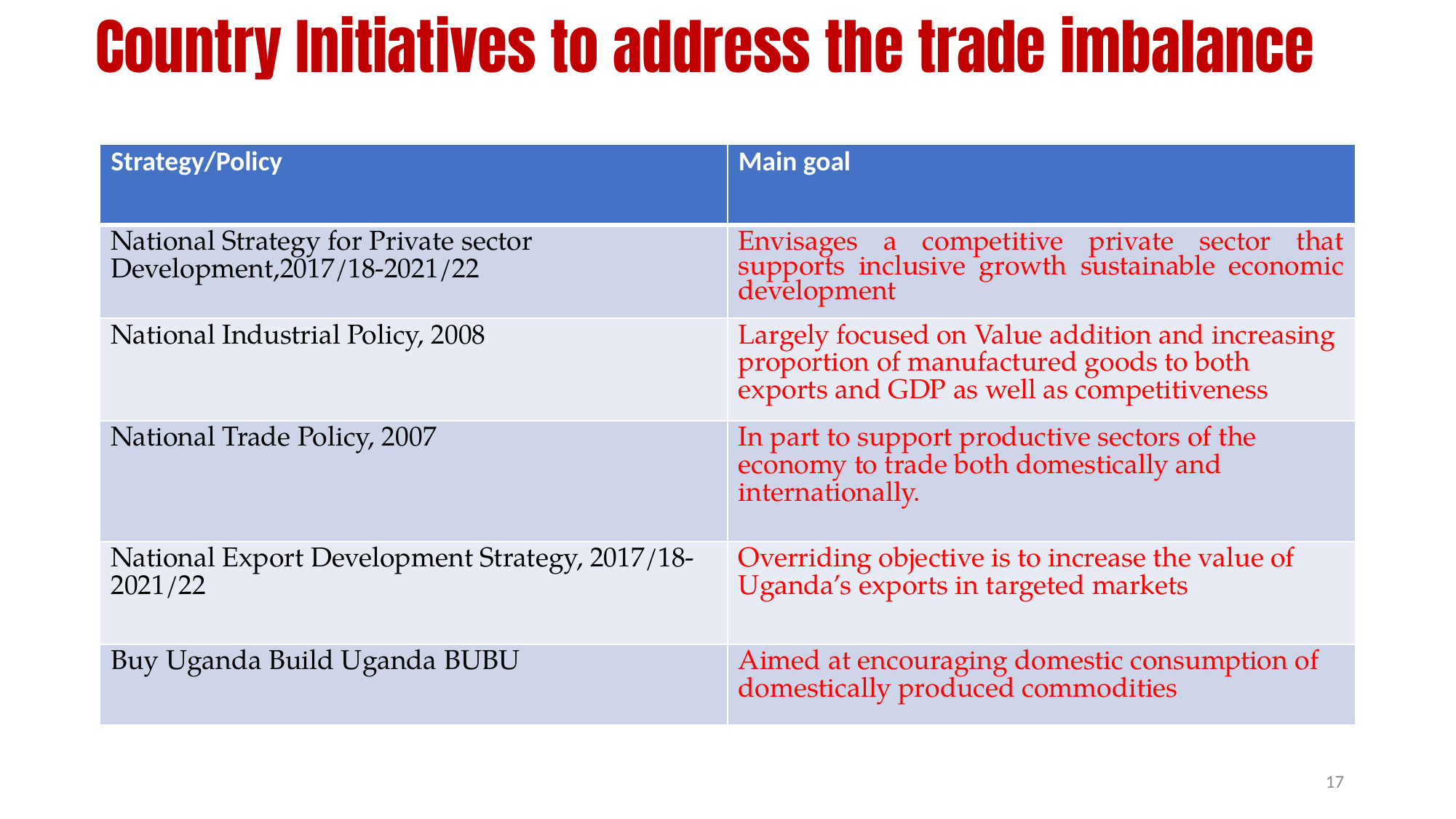

# Country Initiatives to address the trade imbalance
| Strategy/Policy | Main goal |
| --- | --- |
| National Strategy for Private sector Development,2017/18-2021/22 | Envisages a competitive private sector that supports inclusive growth sustainable economic development |
| National Industrial Policy, 2008 | Largely focused on Value addition and increasing proportion of manufactured goods to both exports and GDP as well as competitiveness |
| National Trade Policy, 2007 | In part to support productive sectors of the economy to trade both domestically and internationally. |
| National Export Development Strategy, 2017/18-2021/22 | Overriding objective is to increase the value of Uganda’s exports in targeted markets |
| Buy Uganda Build Uganda BUBU | Aimed at encouraging domestic consumption of domestically produced commodities |
17